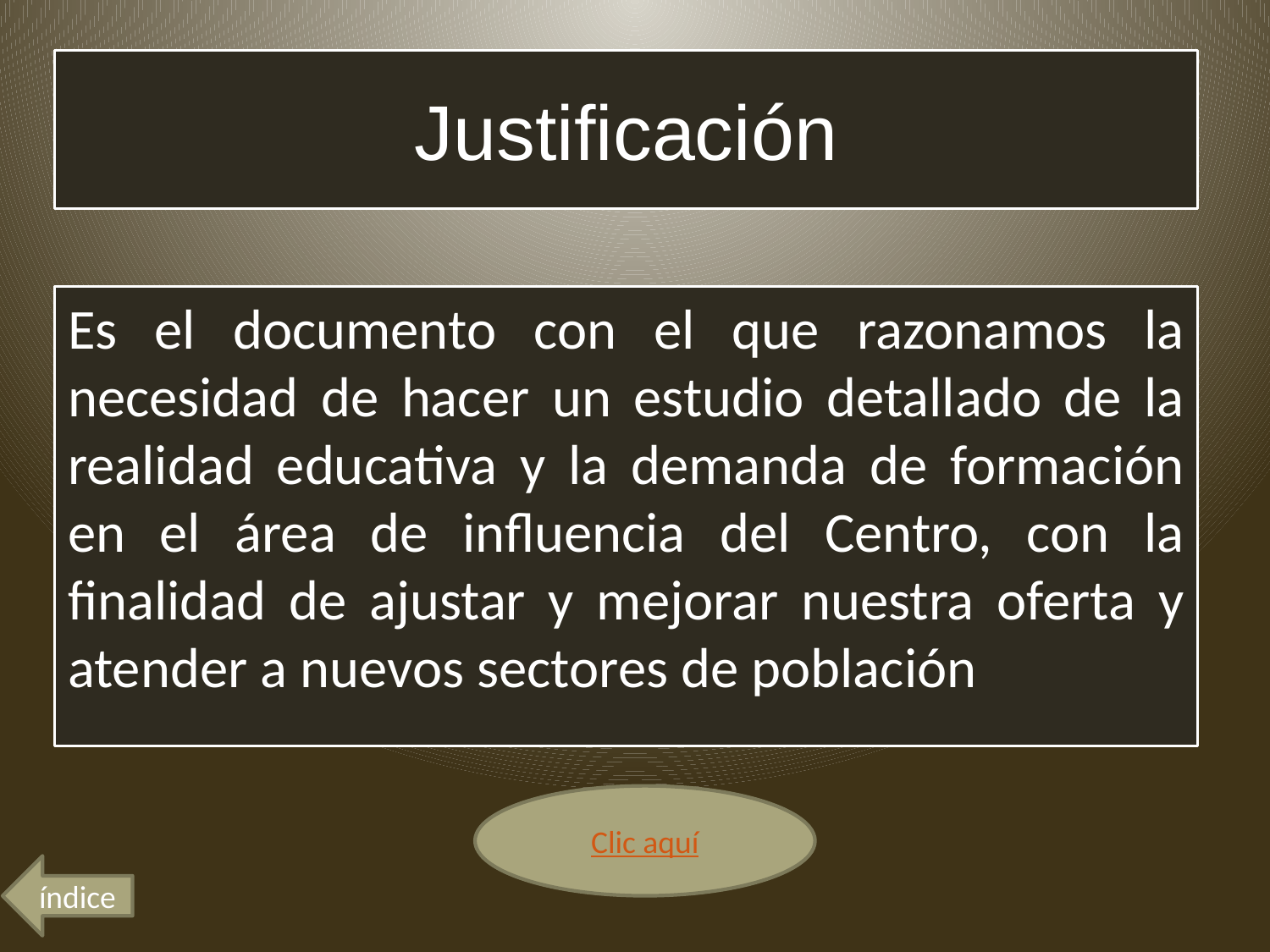

# Justificación
Es el documento con el que razonamos la necesidad de hacer un estudio detallado de la realidad educativa y la demanda de formación en el área de influencia del Centro, con la finalidad de ajustar y mejorar nuestra oferta y atender a nuevos sectores de población
Clic aquí
índice